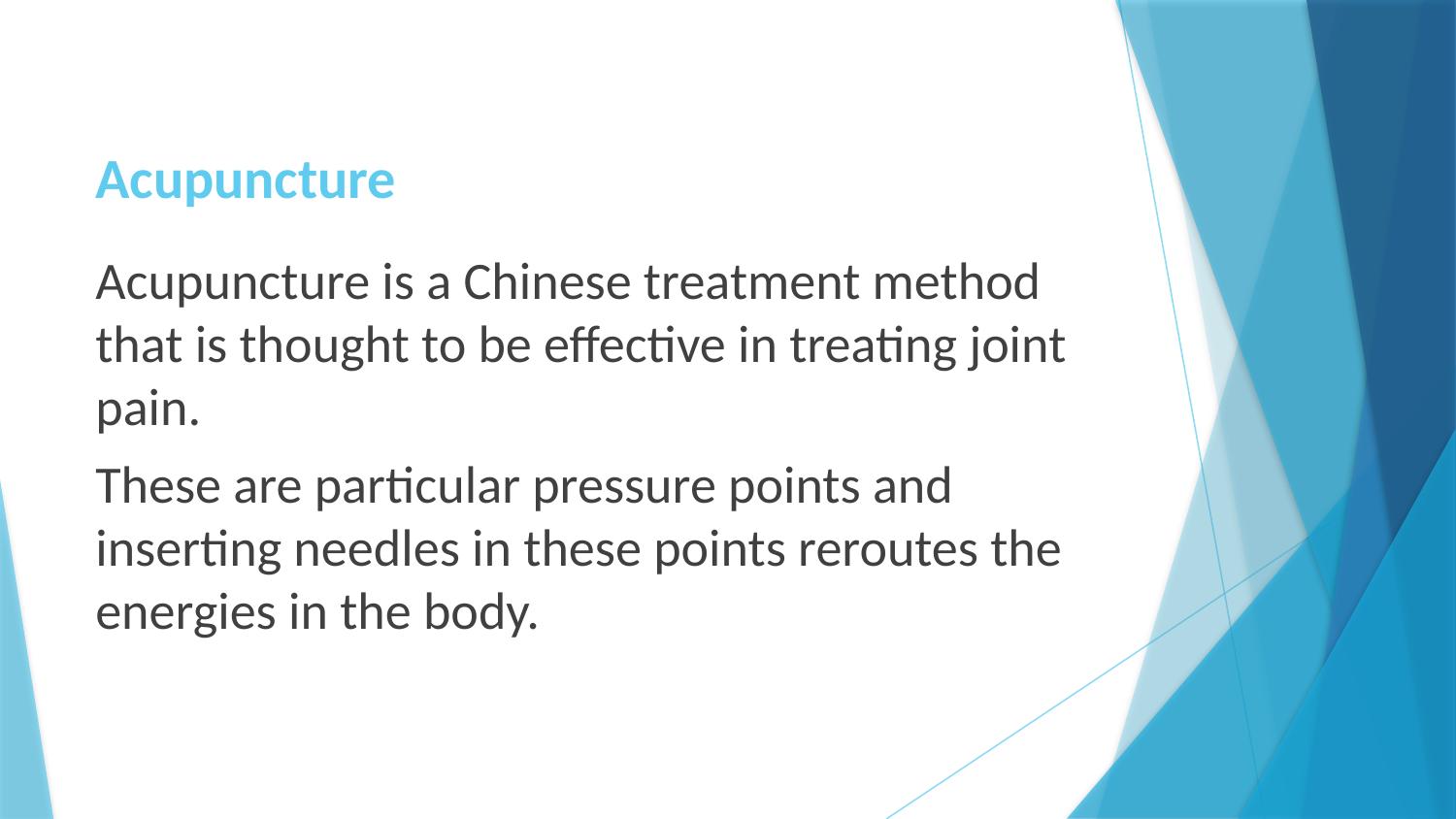

# Acupuncture
Acupuncture is a Chinese treatment method that is thought to be effective in treating joint pain.
These are particular pressure points and inserting needles in these points reroutes the energies in the body.